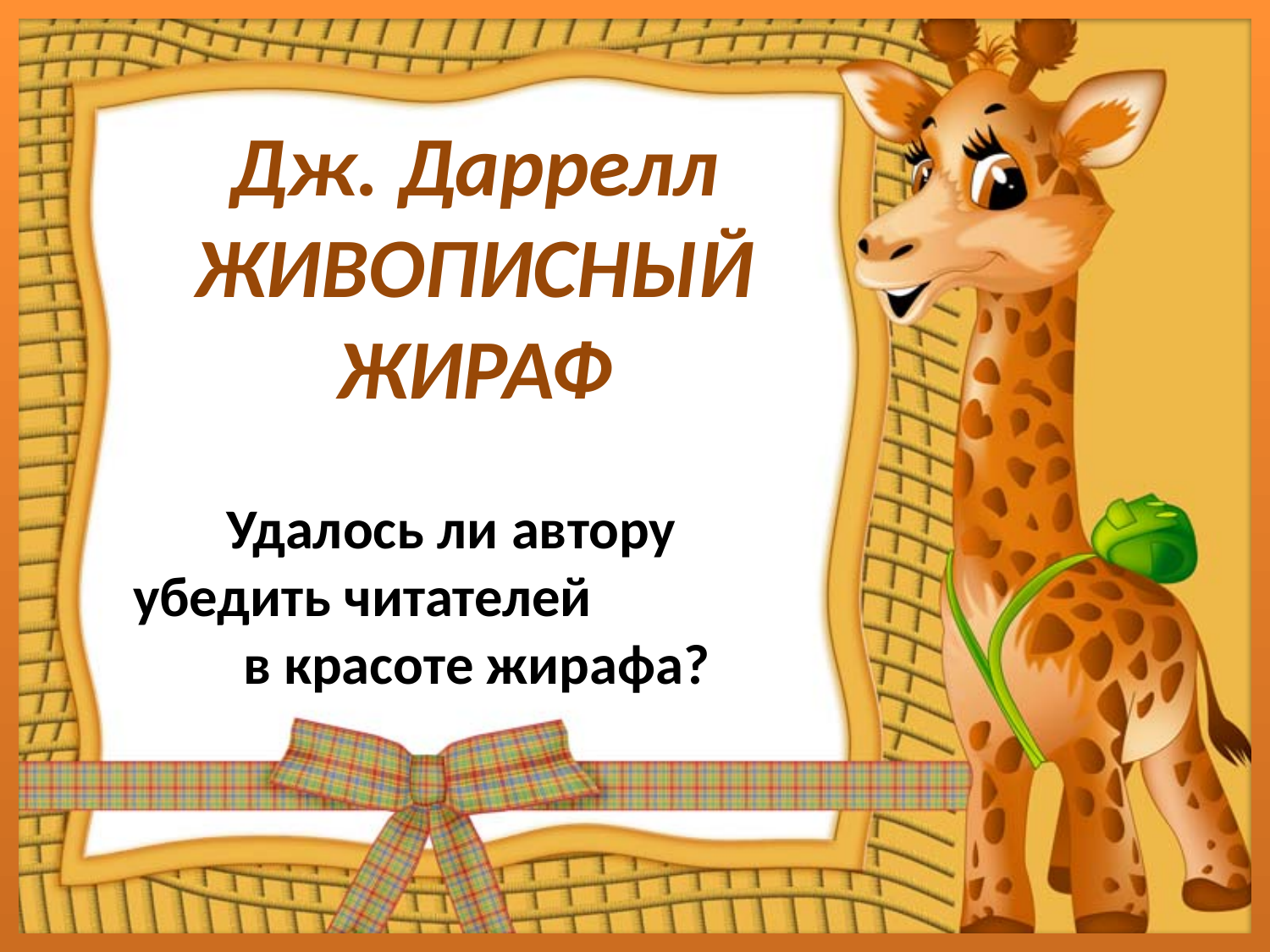

# Дж. Даррелл ЖИВОПИСНЫЙ ЖИРАФ
Удалось ли автору убедить читателей                   в красоте жирафа?